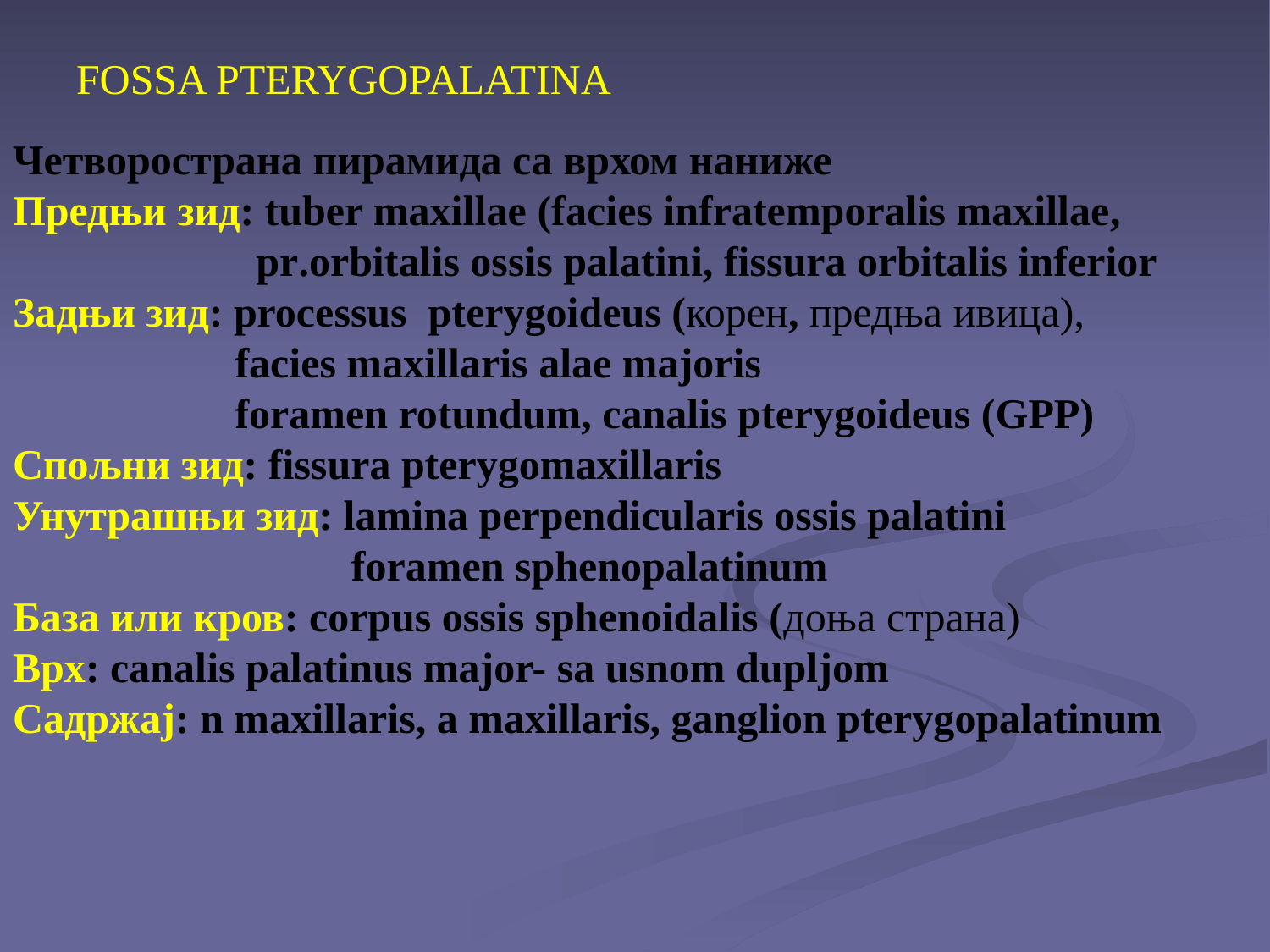

FOSSA PTERYGOPALATINA
Четворострана пирамида са врхом наниже
Предњи зид: tuber maxillae (facies infratemporalis maxillae,
                       pr.orbitalis ossis palatini, fissura orbitalis inferior
Задњи зид: processus  pterygoideus (корен, предња ивица),
                     facies maxillaris alae majoris
                     foramen rotundum, canalis pterygoideus (GPP)
Спољни зид: fissura pterygomaxillaris
Унутрашњи зид: lamina perpendicularis ossis palatini
                                foramen sphenopalatinum
База или кров: corpus ossis sphenoidalis (доња страна)
Врх: canalis palatinus major- sa usnom dupljom
Садржај: n maxillaris, a maxillaris, ganglion pterygopalatinum